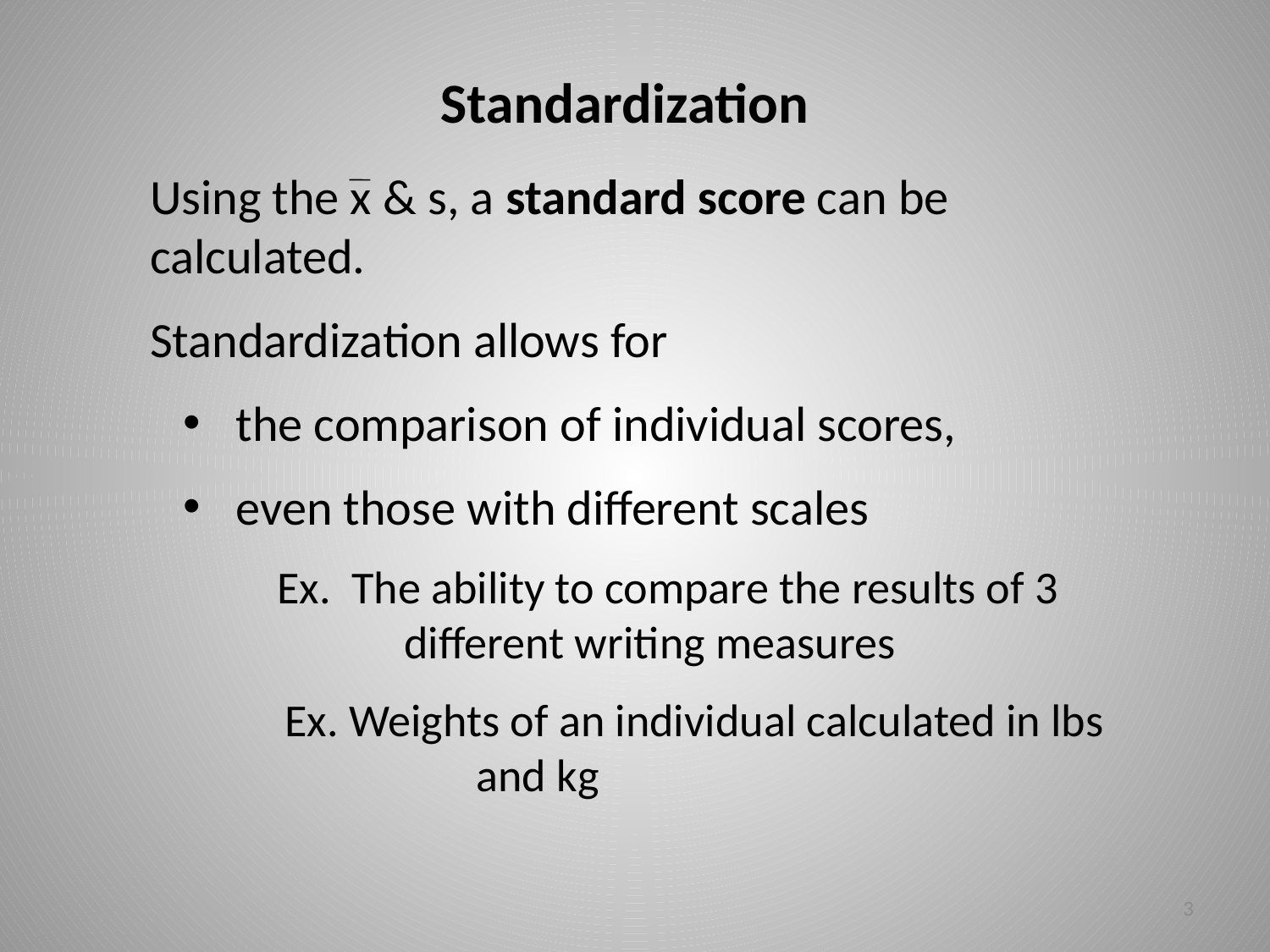

# Standardization
Using the x & s, a standard score can be calculated.
Standardization allows for
  the comparison of individual scores,
  even those with different scales
	Ex.  The ability to compare the results of 3 		different writing measures
             Ex. Weights of an individual calculated in lbs 	and kg

3